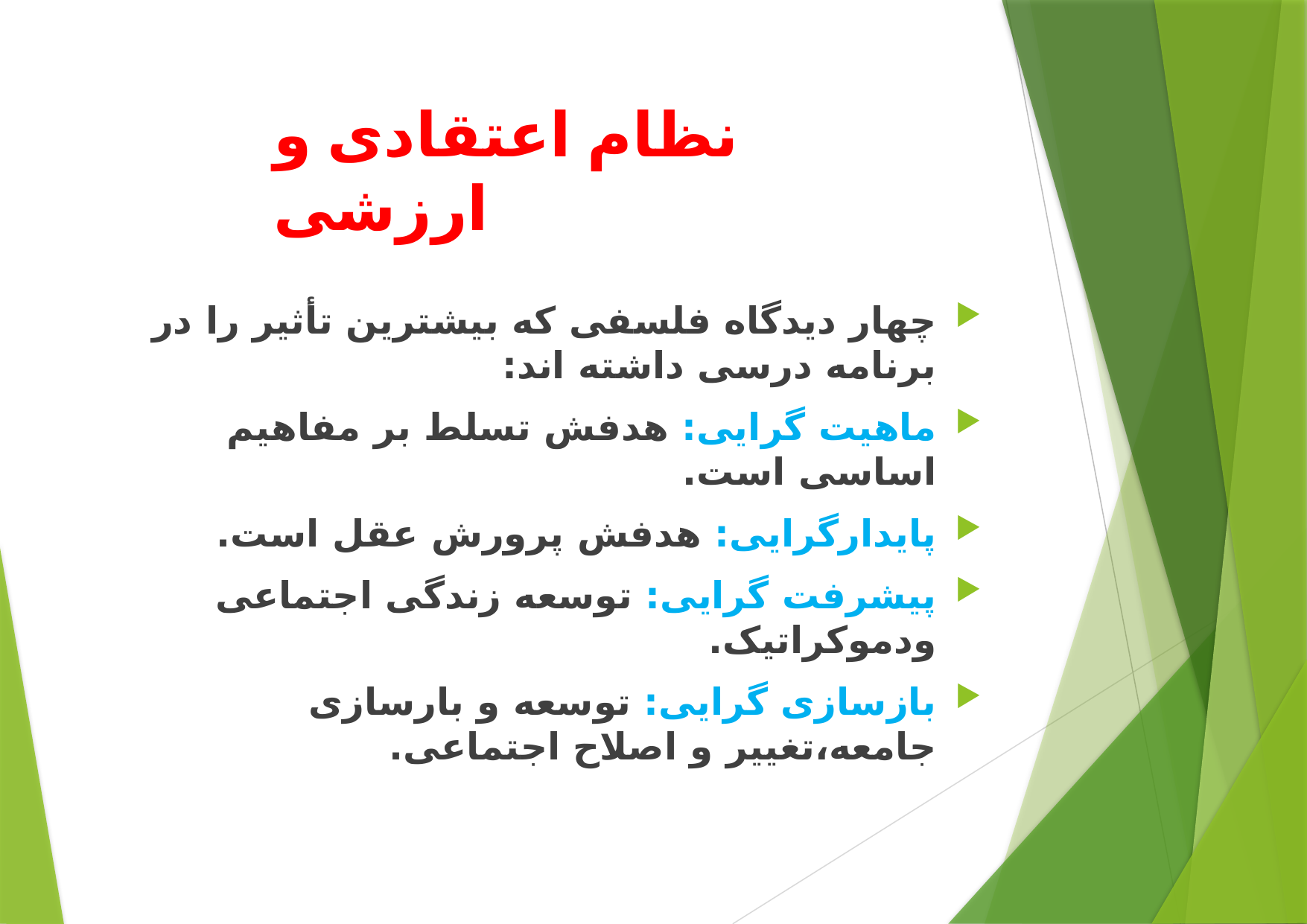

# نظام اعتقادی و ارزشی
چهار دیدگاه فلسفی که بیشترین تأثیر را در برنامه درسی داشته اند:
ماهیت گرایی: هدفش تسلط بر مفاهیم اساسی است.
پایدارگرایی: هدفش پرورش عقل است.
پیشرفت گرایی: توسعه زندگی اجتماعی ودموکراتیک.
بازسازی گرایی: توسعه و بارسازی جامعه،تغییر و اصلاح اجتماعی.